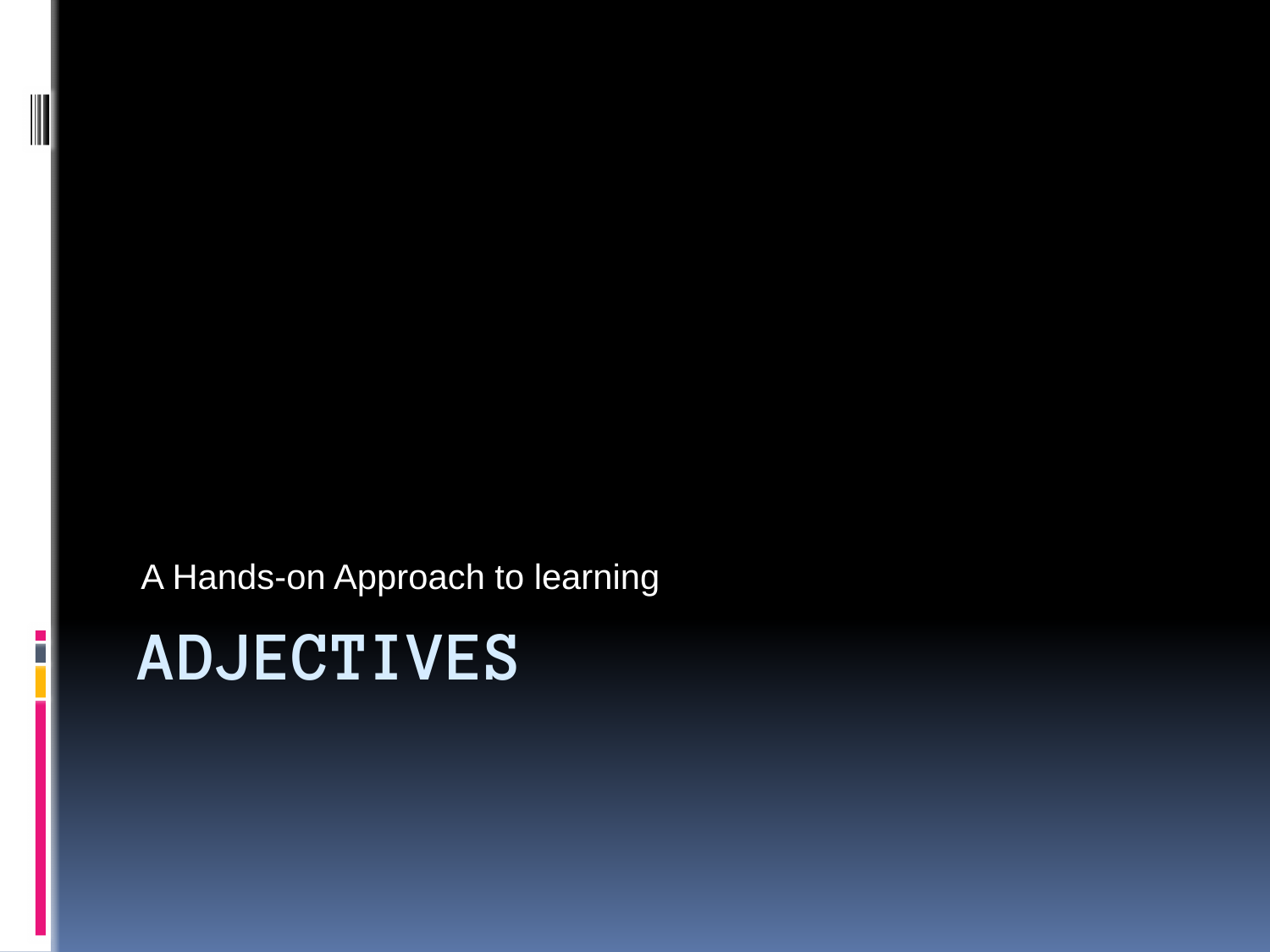

A Hands-on Approach to learning
# Adjectives